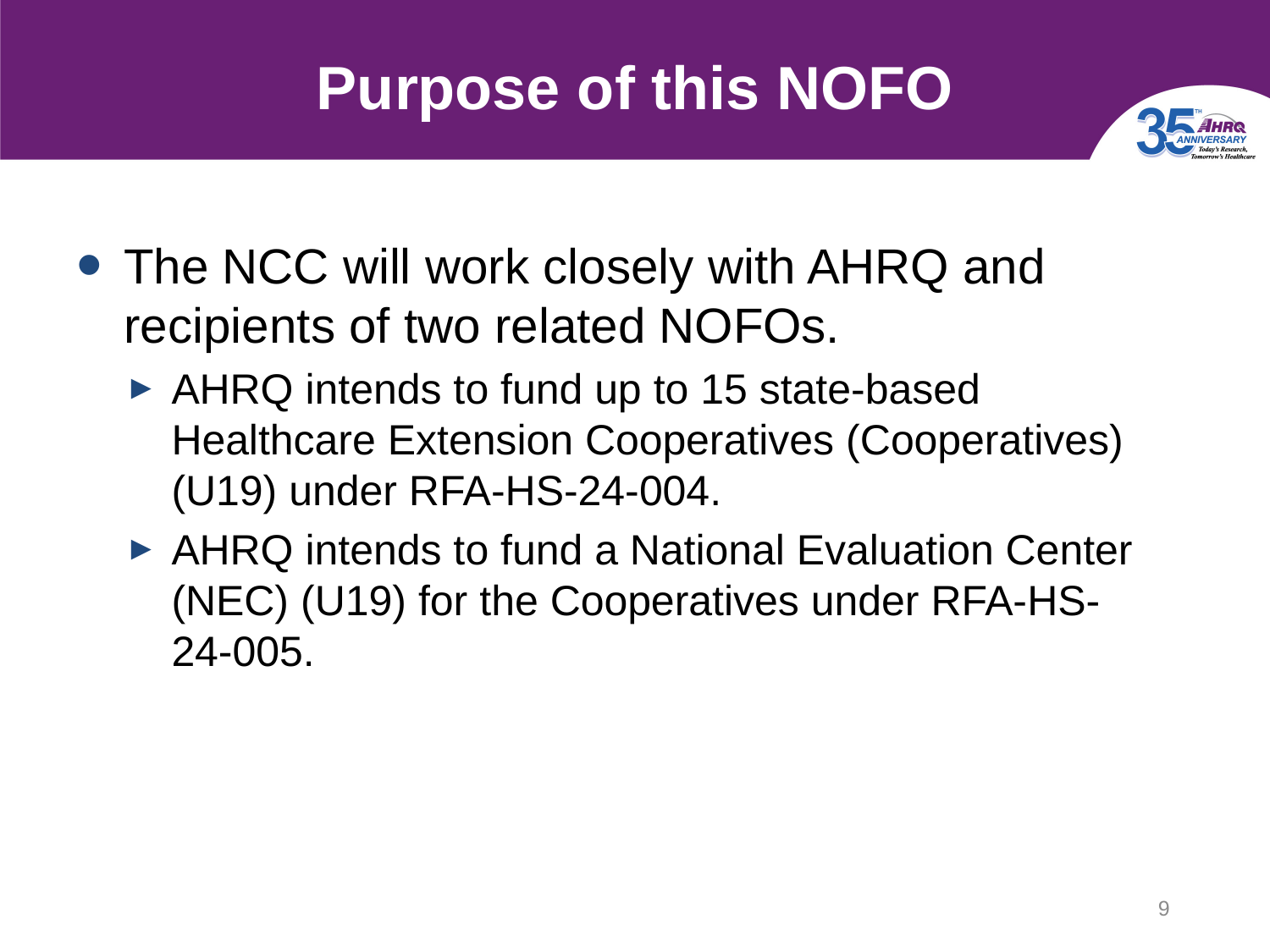

# Purpose of this NOFO
The NCC will work closely with AHRQ and recipients of two related NOFOs.
AHRQ intends to fund up to 15 state-based Healthcare Extension Cooperatives (Cooperatives) (U19) under RFA-HS-24-004.
AHRQ intends to fund a National Evaluation Center (NEC) (U19) for the Cooperatives under RFA-HS-24-005.
9